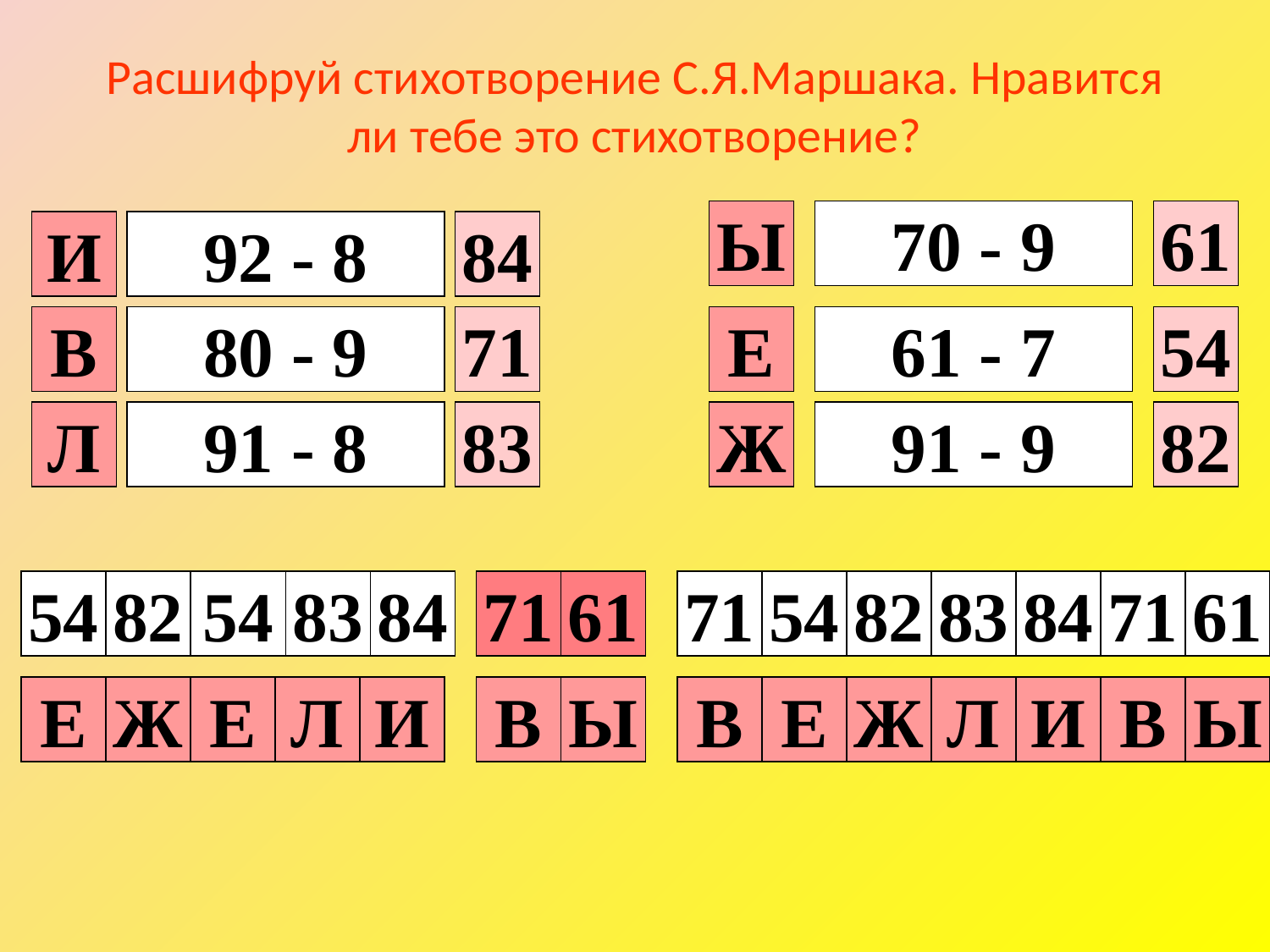

# Расшифруй стихотворение С.Я.Маршака. Нравится ли тебе это стихотворение?
Ы
70 - 9
61
И
92 - 8
84
В
80 - 9
71
Е
61 - 7
54
Л
91 - 8
83
Ж
91 - 9
82
54
82
54
83
84
71
61
71
54
82
83
84
71
61
Е
Ж
Е
Л
И
В
Ы
В
Е
Ж
Л
И
В
Ы